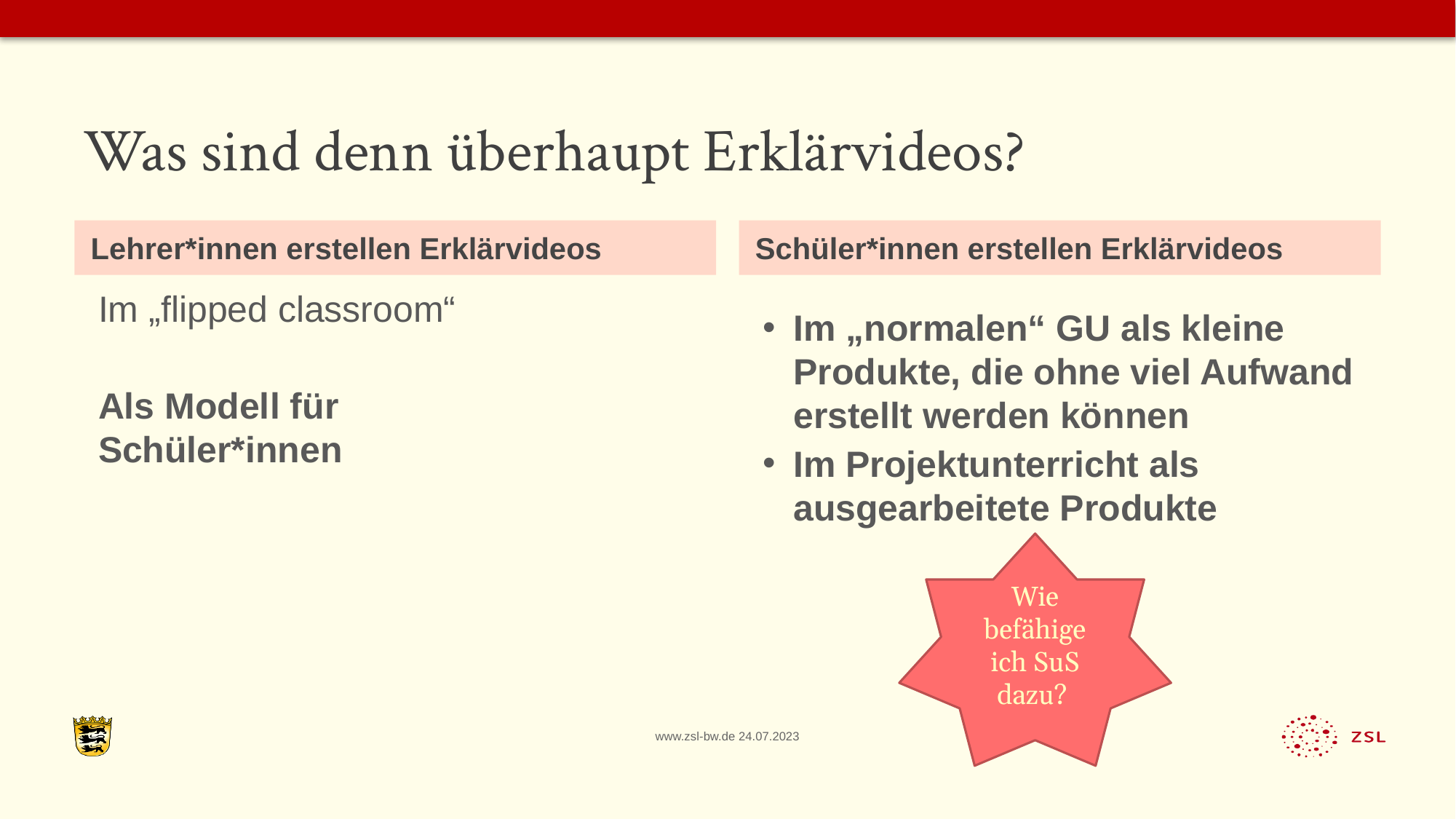

# Was sind denn überhaupt Erklärvideos?
Lehrer*innen erstellen Erklärvideos
Schüler*innen erstellen Erklärvideos
Im „flipped classroom“

Als Modell für Schüler*innen

Im „normalen“ GU als kleine Produkte, die ohne viel Aufwand erstellt werden können
Im Projektunterricht als ausgearbeitete Produkte
Wie befähige ich SuS dazu?